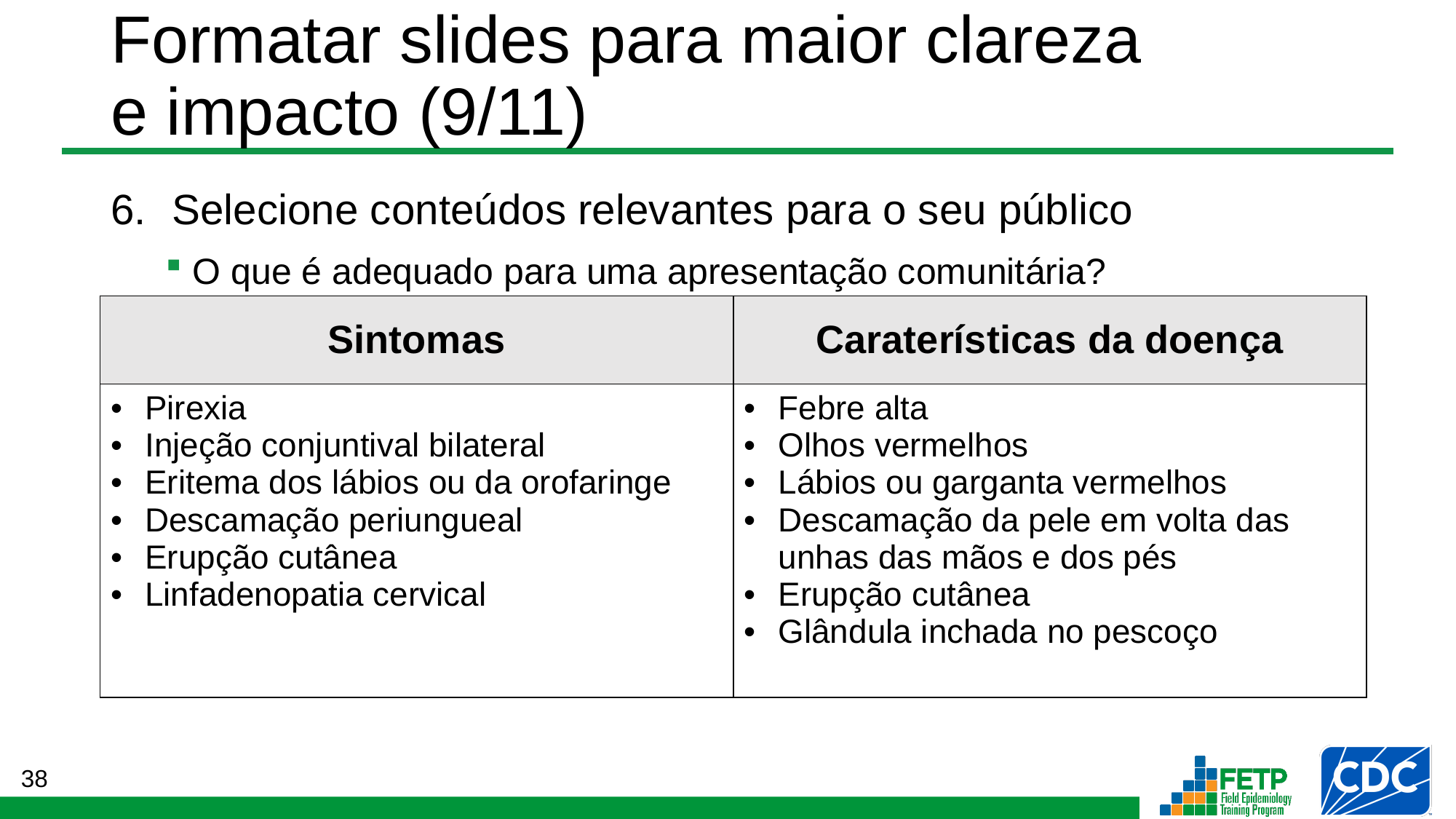

# Formatar slides para maior clareza e impacto (9/11)
Selecione conteúdos relevantes para o seu público
O que é adequado para uma apresentação comunitária?
| Sintomas | Caraterísticas da doença |
| --- | --- |
| Pirexia Injeção conjuntival bilateral Eritema dos lábios ou da orofaringe Descamação periungueal Erupção cutânea Linfadenopatia cervical | Febre alta Olhos vermelhos Lábios ou garganta vermelhos Descamação da pele em volta das unhas das mãos e dos pés Erupção cutânea Glândula inchada no pescoço |